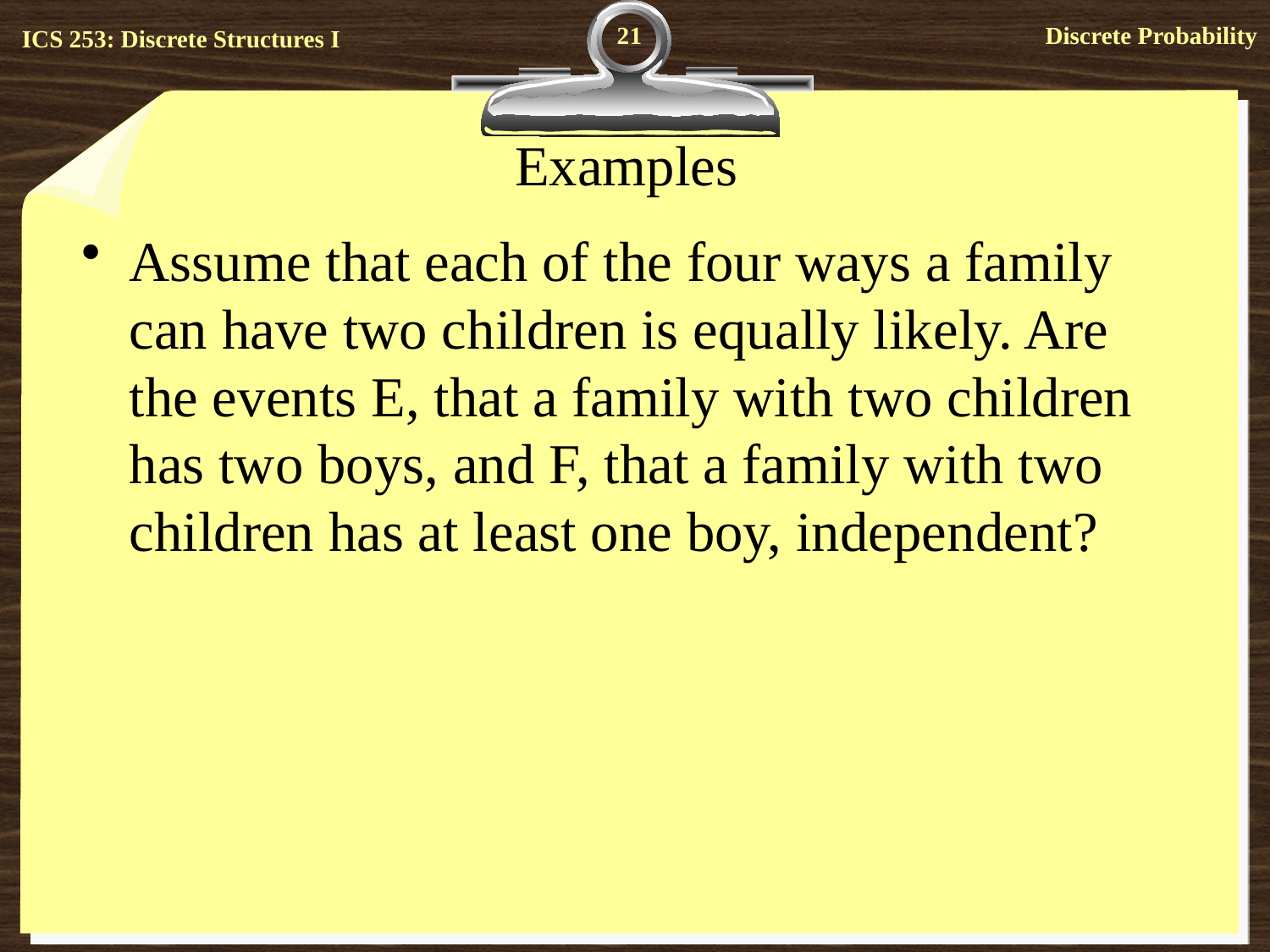

21
# Examples
Assume that each of the four ways a family can have two children is equally likely. Are the events E, that a family with two children has two boys, and F, that a family with two children has at least one boy, independent?